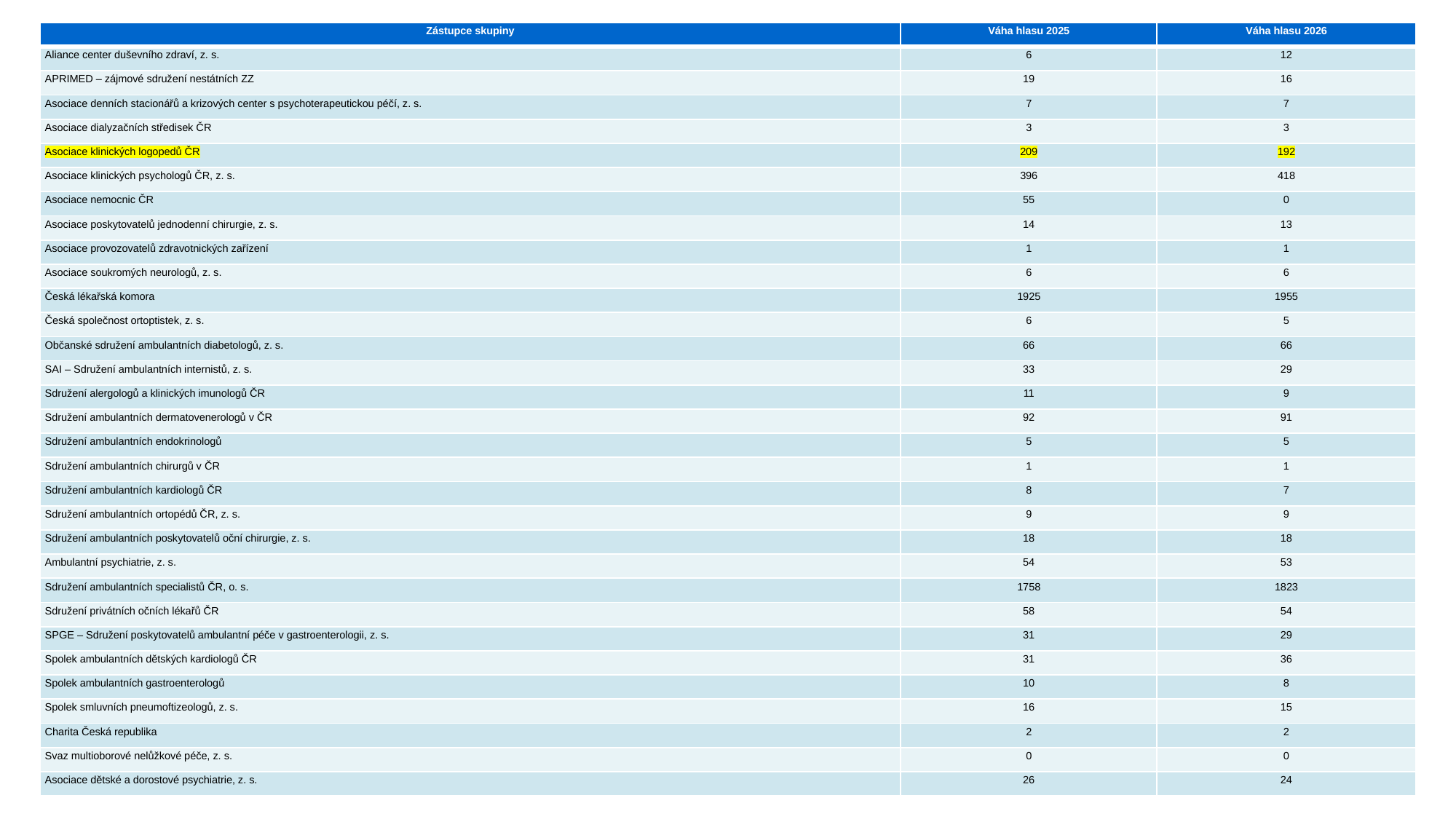

| Zástupce skupiny | Váha hlasu 2025 | Váha hlasu 2026 |
| --- | --- | --- |
| Aliance center duševního zdraví, z. s. | 6 | 12 |
| APRIMED – zájmové sdružení nestátních ZZ | 19 | 16 |
| Asociace denních stacionářů a krizových center s psychoterapeutickou péčí, z. s. | 7 | 7 |
| Asociace dialyzačních středisek ČR | 3 | 3 |
| Asociace klinických logopedů ČR | 209 | 192 |
| Asociace klinických psychologů ČR, z. s. | 396 | 418 |
| Asociace nemocnic ČR | 55 | 0 |
| Asociace poskytovatelů jednodenní chirurgie, z. s. | 14 | 13 |
| Asociace provozovatelů zdravotnických zařízení | 1 | 1 |
| Asociace soukromých neurologů, z. s. | 6 | 6 |
| Česká lékařská komora | 1925 | 1955 |
| Česká společnost ortoptistek, z. s. | 6 | 5 |
| Občanské sdružení ambulantních diabetologů, z. s. | 66 | 66 |
| SAI – Sdružení ambulantních internistů, z. s. | 33 | 29 |
| Sdružení alergologů a klinických imunologů ČR | 11 | 9 |
| Sdružení ambulantních dermatovenerologů v ČR | 92 | 91 |
| Sdružení ambulantních endokrinologů | 5 | 5 |
| Sdružení ambulantních chirurgů v ČR | 1 | 1 |
| Sdružení ambulantních kardiologů ČR | 8 | 7 |
| Sdružení ambulantních ortopédů ČR, z. s. | 9 | 9 |
| Sdružení ambulantních poskytovatelů oční chirurgie, z. s. | 18 | 18 |
| Ambulantní psychiatrie, z. s. | 54 | 53 |
| Sdružení ambulantních specialistů ČR, o. s. | 1758 | 1823 |
| Sdružení privátních očních lékařů ČR | 58 | 54 |
| SPGE – Sdružení poskytovatelů ambulantní péče v gastroenterologii, z. s. | 31 | 29 |
| Spolek ambulantních dětských kardiologů ČR | 31 | 36 |
| Spolek ambulantních gastroenterologů | 10 | 8 |
| Spolek smluvních pneumoftizeologů, z. s. | 16 | 15 |
| Charita Česká republika | 2 | 2 |
| Svaz multioborové nelůžkové péče, z. s. | 0 | 0 |
| Asociace dětské a dorostové psychiatrie, z. s. | 26 | 24 |